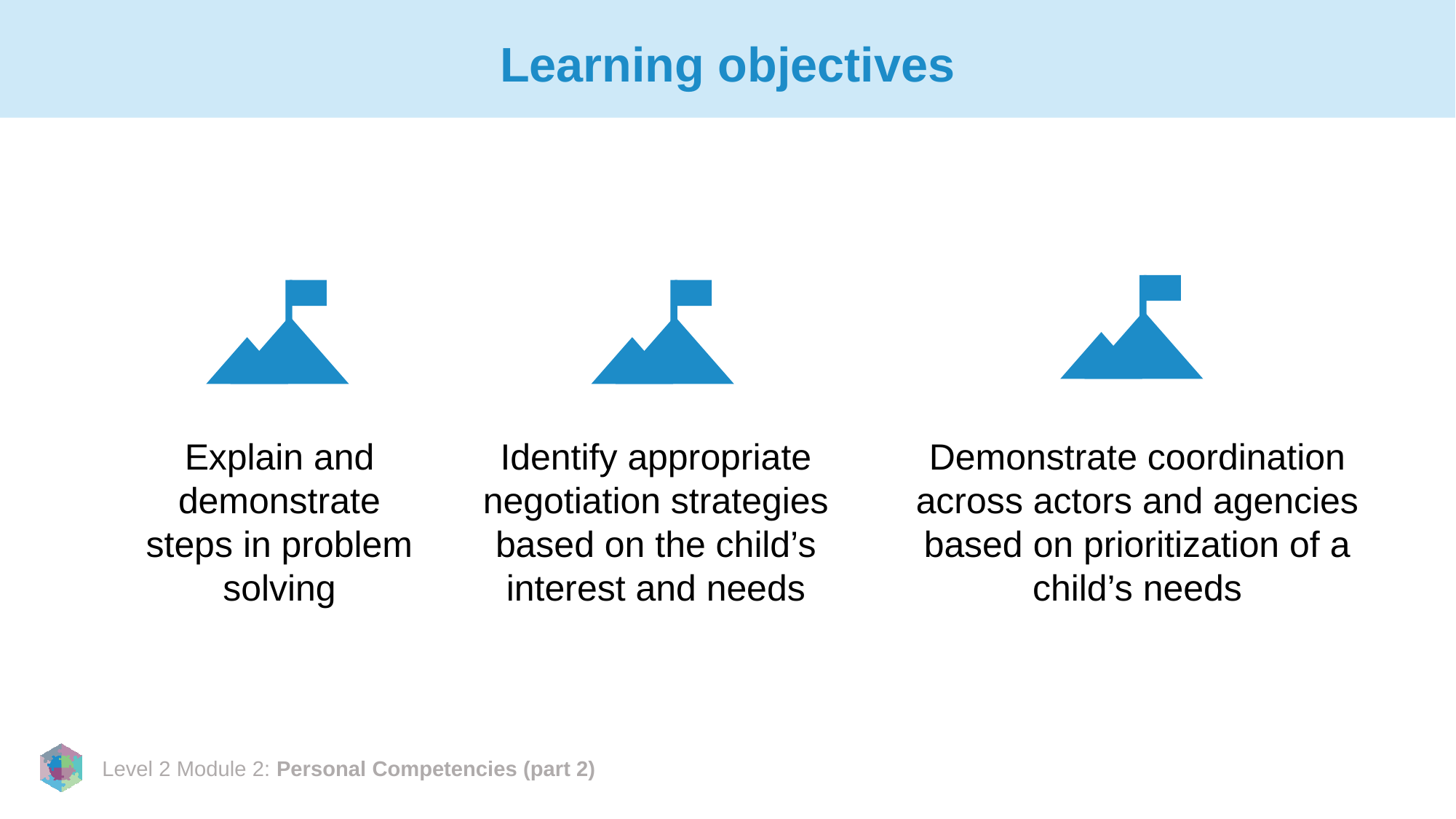

# Learning objectives

Explain and demonstrate steps in problem solving
Identify appropriate negotiation strategies based on the child’s interest and needs
Demonstrate coordination across actors and agencies based on prioritization of a child’s needs